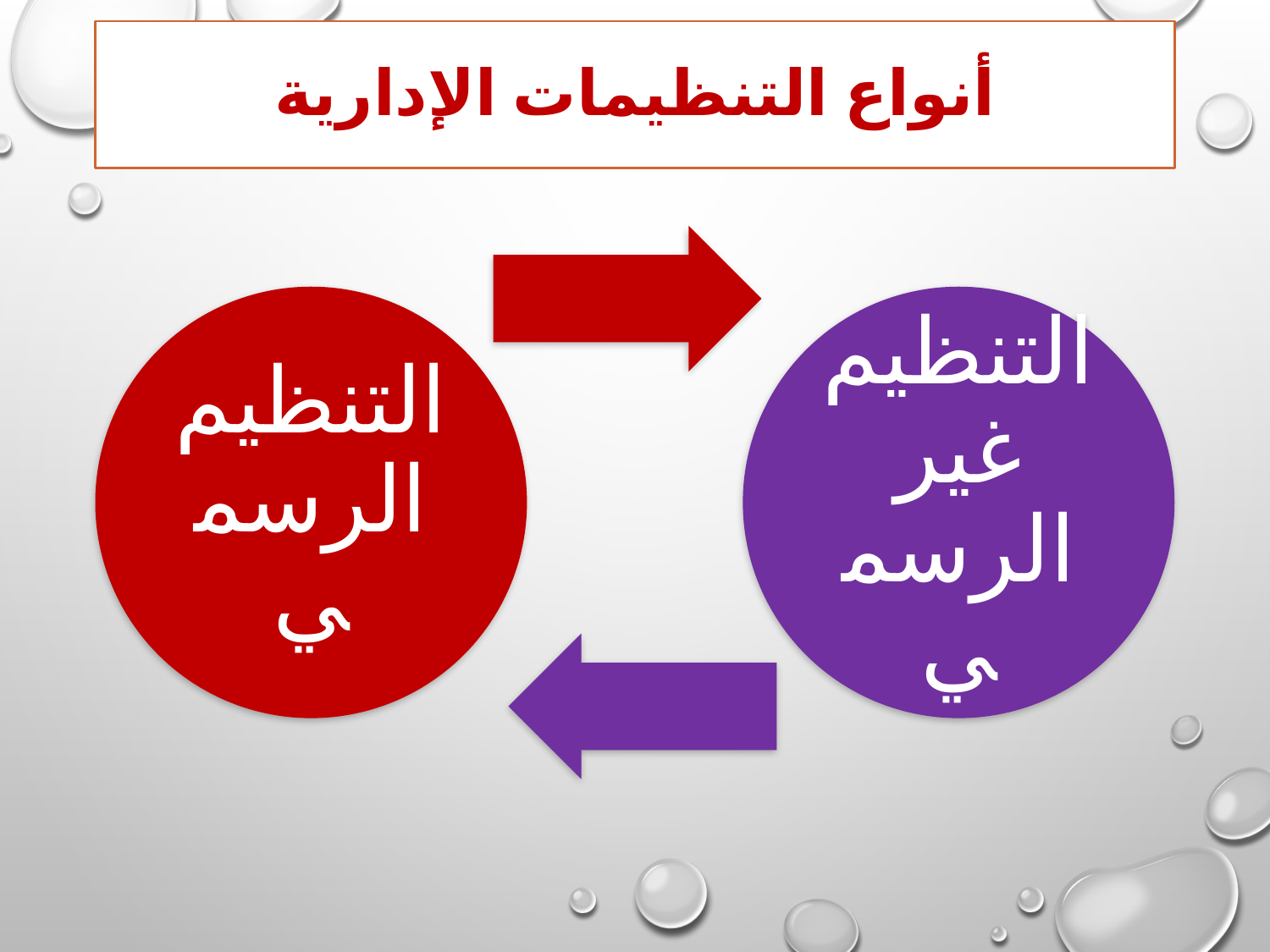

# أنواع التنظيمات الإدارية
التنظيم الرسمي

التنظيم غير الرسمي